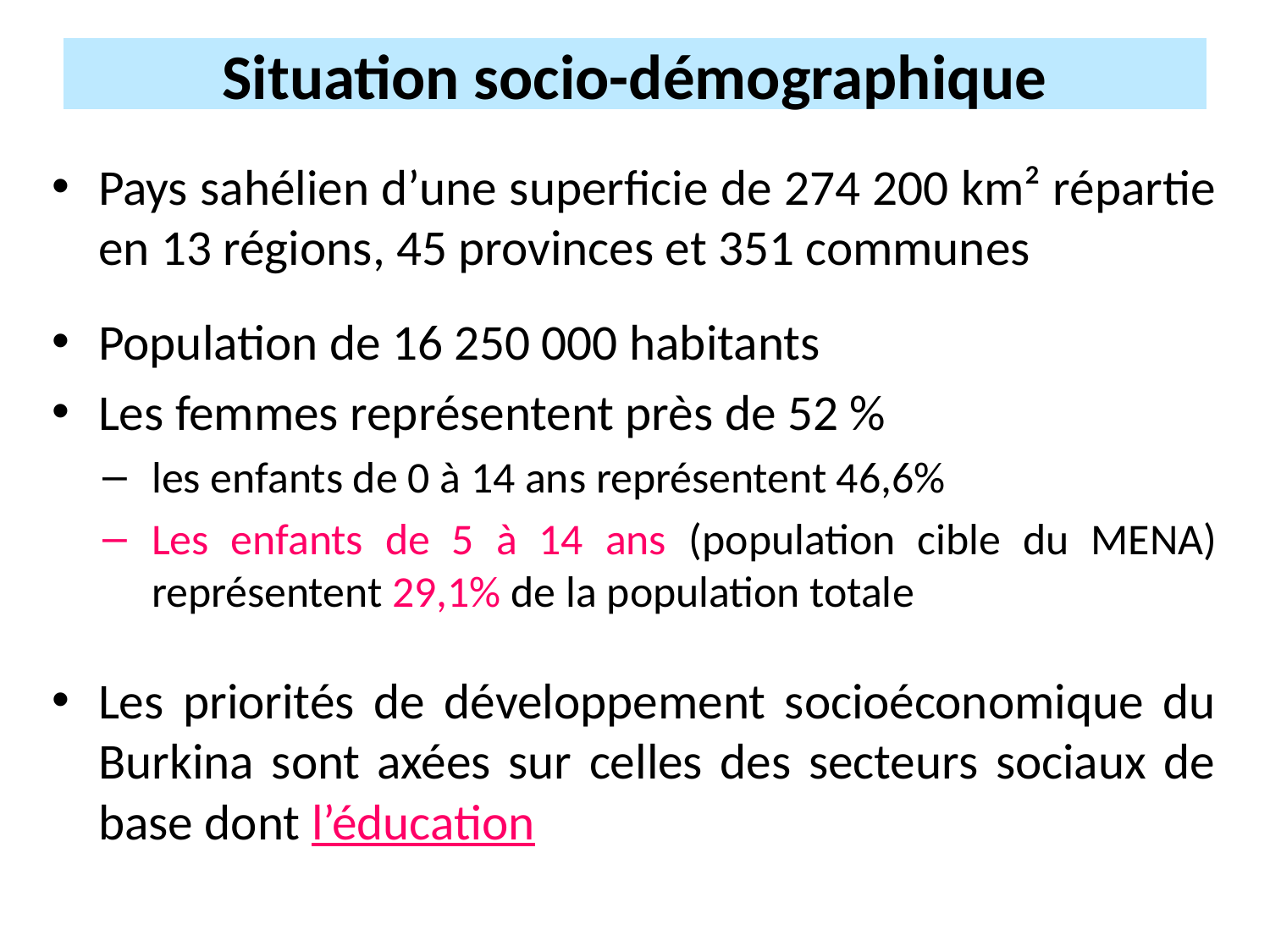

# Situation socio-démographique
Pays sahélien d’une superficie de 274 200 km² répartie en 13 régions, 45 provinces et 351 communes

Population de 16 250 000 habitants
Les femmes représentent près de 52 %
les enfants de 0 à 14 ans représentent 46,6%
Les enfants de 5 à 14 ans (population cible du MENA) représentent 29,1% de la population totale

Les priorités de développement socioéconomique du Burkina sont axées sur celles des secteurs sociaux de base dont l’éducation